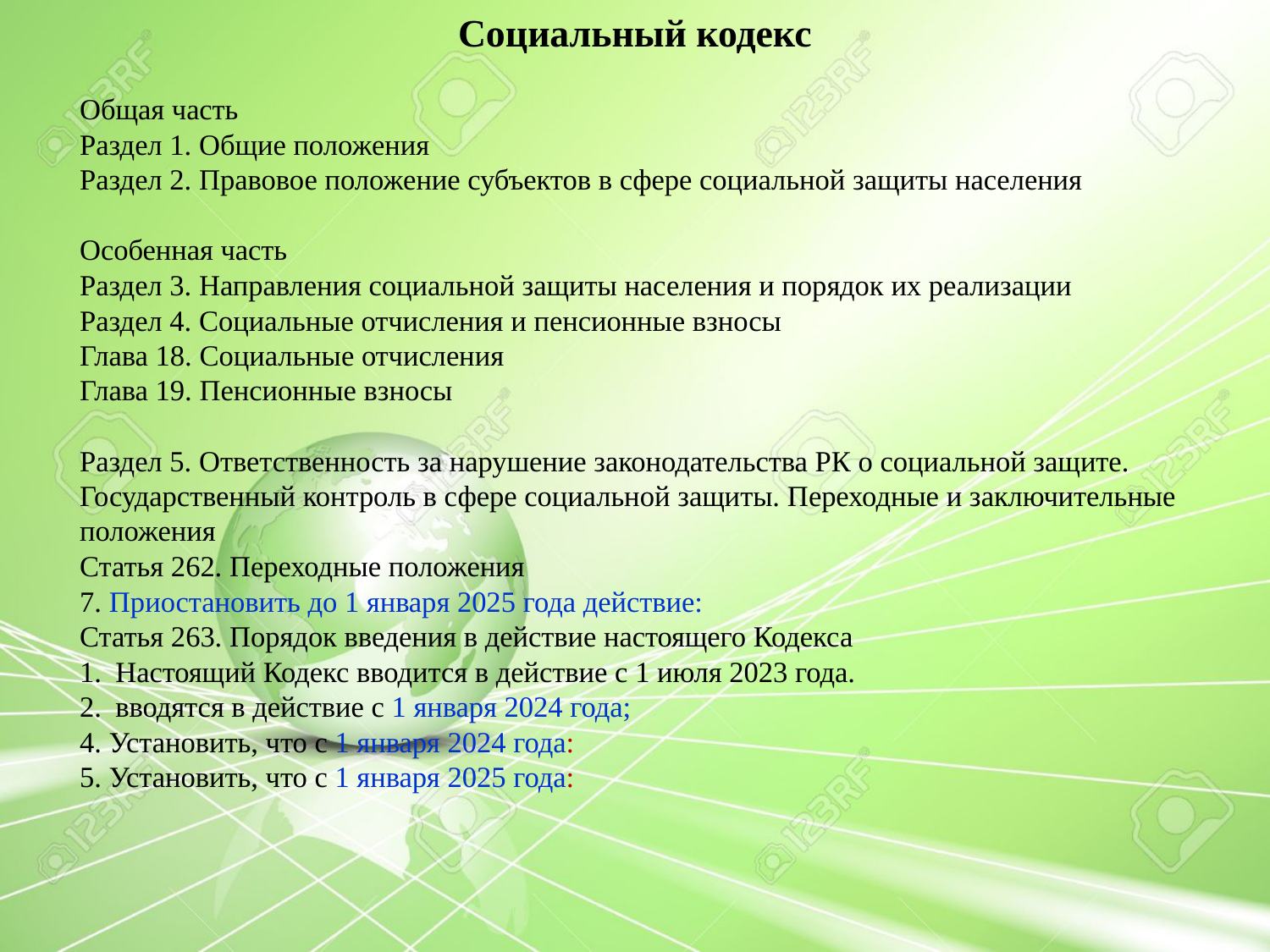

# Социальный кодекс
Общая часть
Раздел 1. Общие положения
Раздел 2. Правовое положение субъектов в сфере социальной защиты населения

Особенная часть
Раздел 3. Направления социальной защиты населения и порядок их реализации
Раздел 4. Социальные отчисления и пенсионные взносы
Глава 18. Социальные отчисления
Глава 19. Пенсионные взносы

Раздел 5. Ответственность за нарушение законодательства РК о социальной защите. Государственный контроль в сфере социальной защиты. Переходные и заключительные положения
Статья 262. Переходные положения
7. Приостановить до 1 января 2025 года действие:
Статья 263. Порядок введения в действие настоящего Кодекса
Настоящий Кодекс вводится в действие с 1 июля 2023 года.
вводятся в действие с 1 января 2024 года;
4. Установить, что с 1 января 2024 года:
5. Установить, что с 1 января 2025 года: